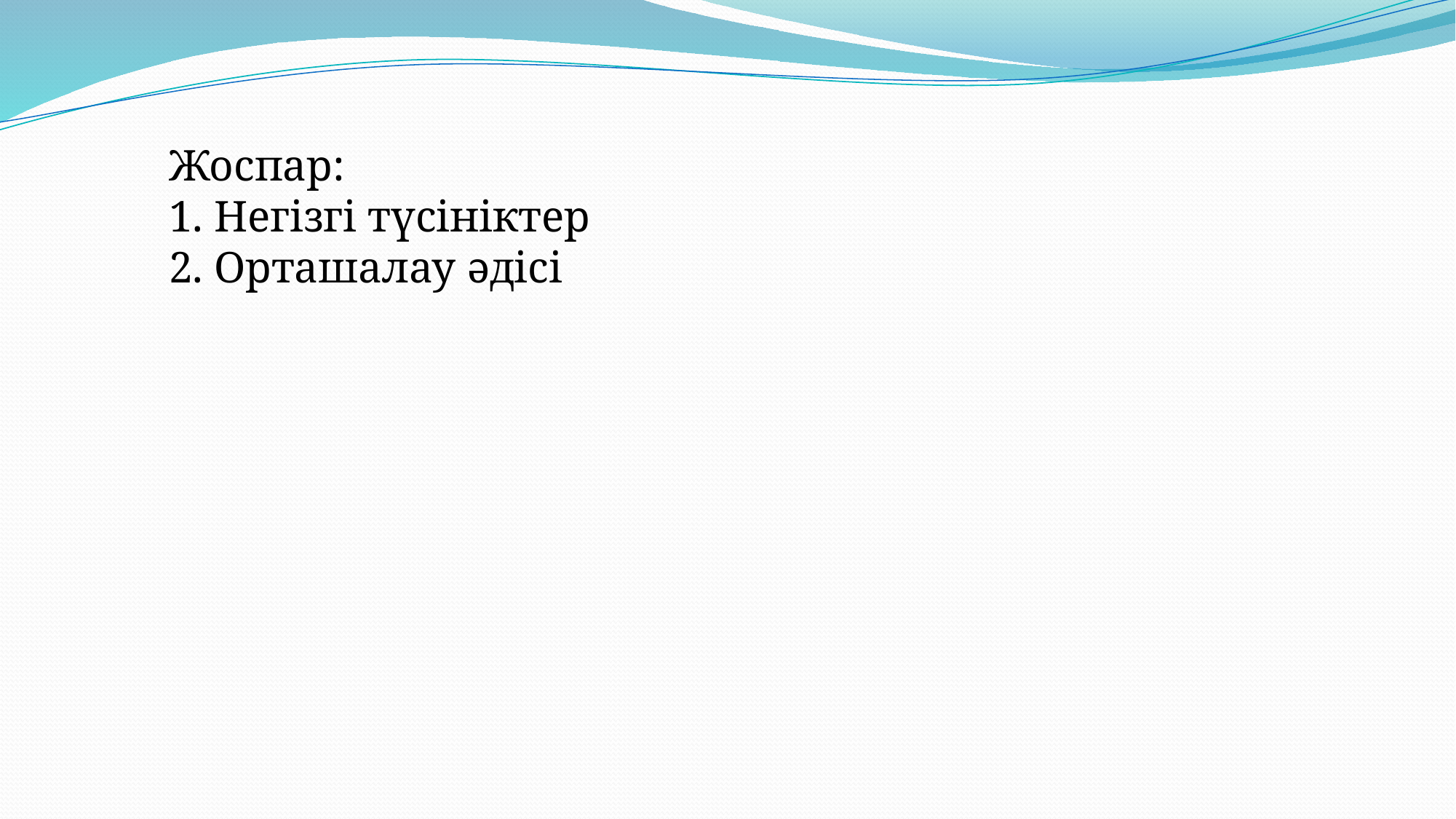

Жоспар:
1. Негізгі түсініктер
2. Орташалау әдісі